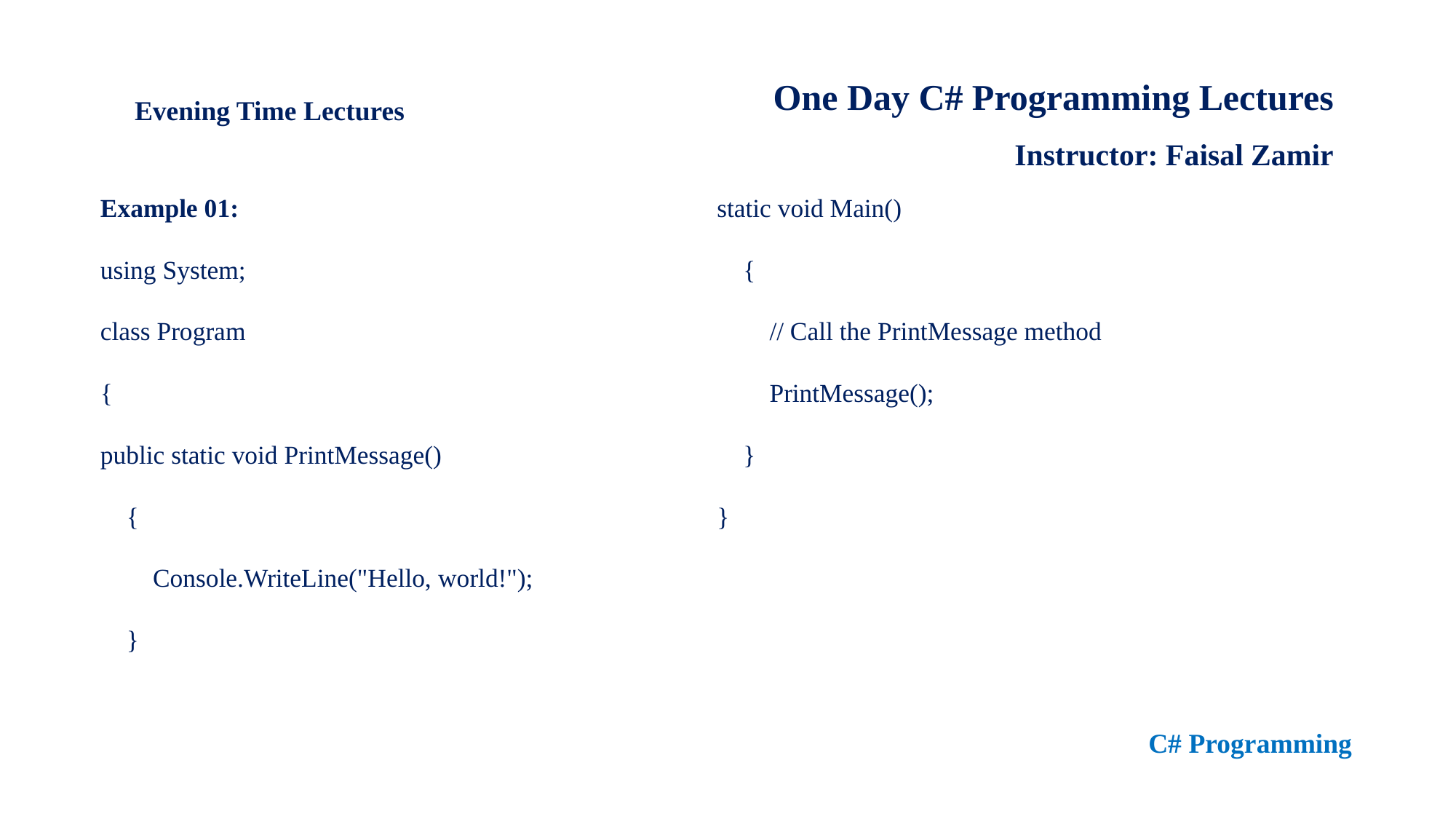

One Day C# Programming Lectures
Instructor: Faisal Zamir
Evening Time Lectures
Example 01:
using System;
class Program
{
public static void PrintMessage()
    {
        Console.WriteLine("Hello, world!");
    }

static void Main()
    {
        // Call the PrintMessage method
        PrintMessage();
    }
}
C# Programming